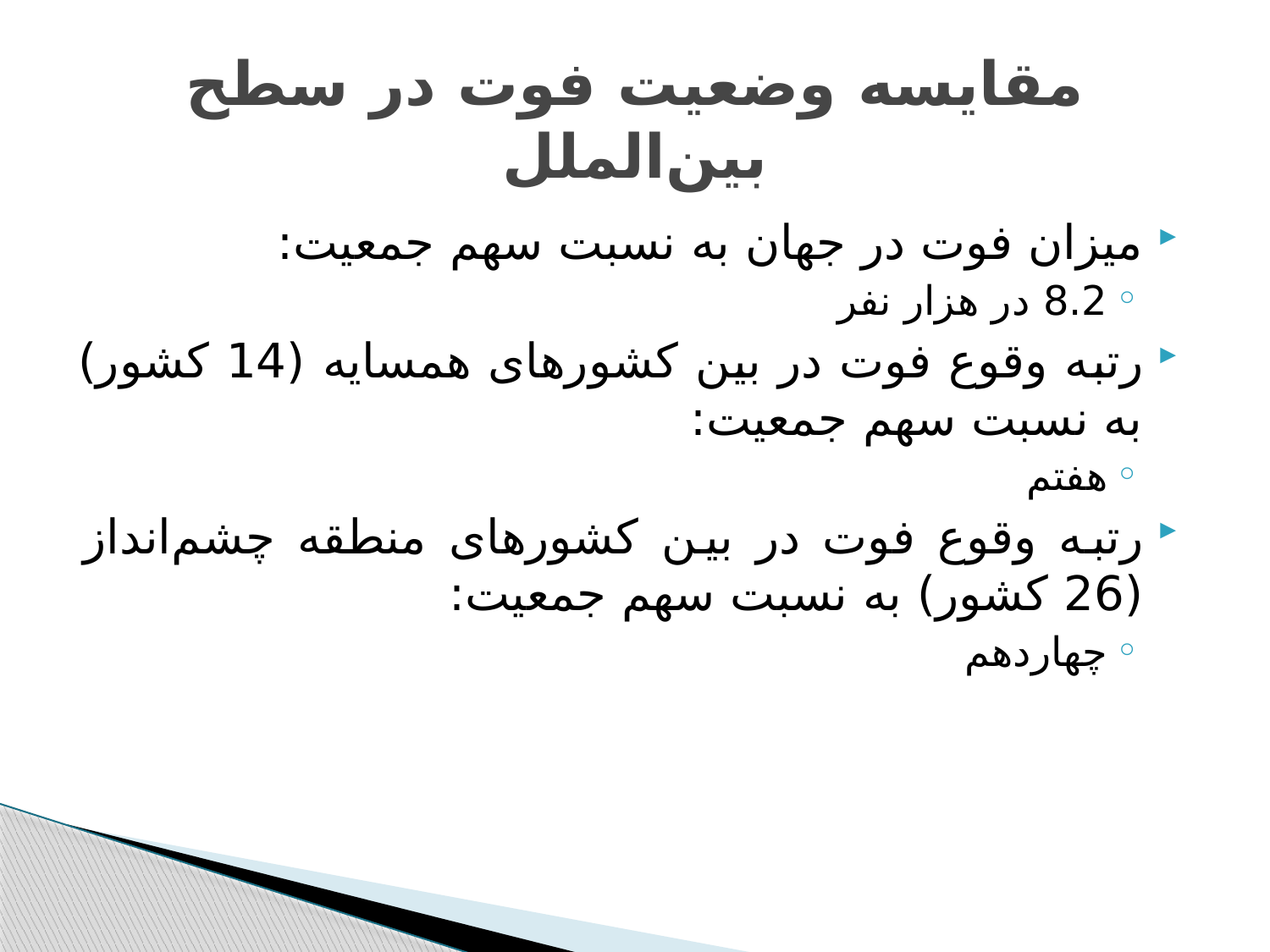

# مقایسه وضعیت فوت در سطح بین‌الملل
میزان فوت در جهان به نسبت سهم جمعیت:
8.2 در هزار نفر
رتبه وقوع فوت در بین کشورهای همسایه (14 کشور) به نسبت سهم جمعیت:
هفتم
رتبه وقوع فوت در بین کشورهای منطقه چشم‌انداز (26 کشور) به نسبت سهم جمعیت:
چهاردهم